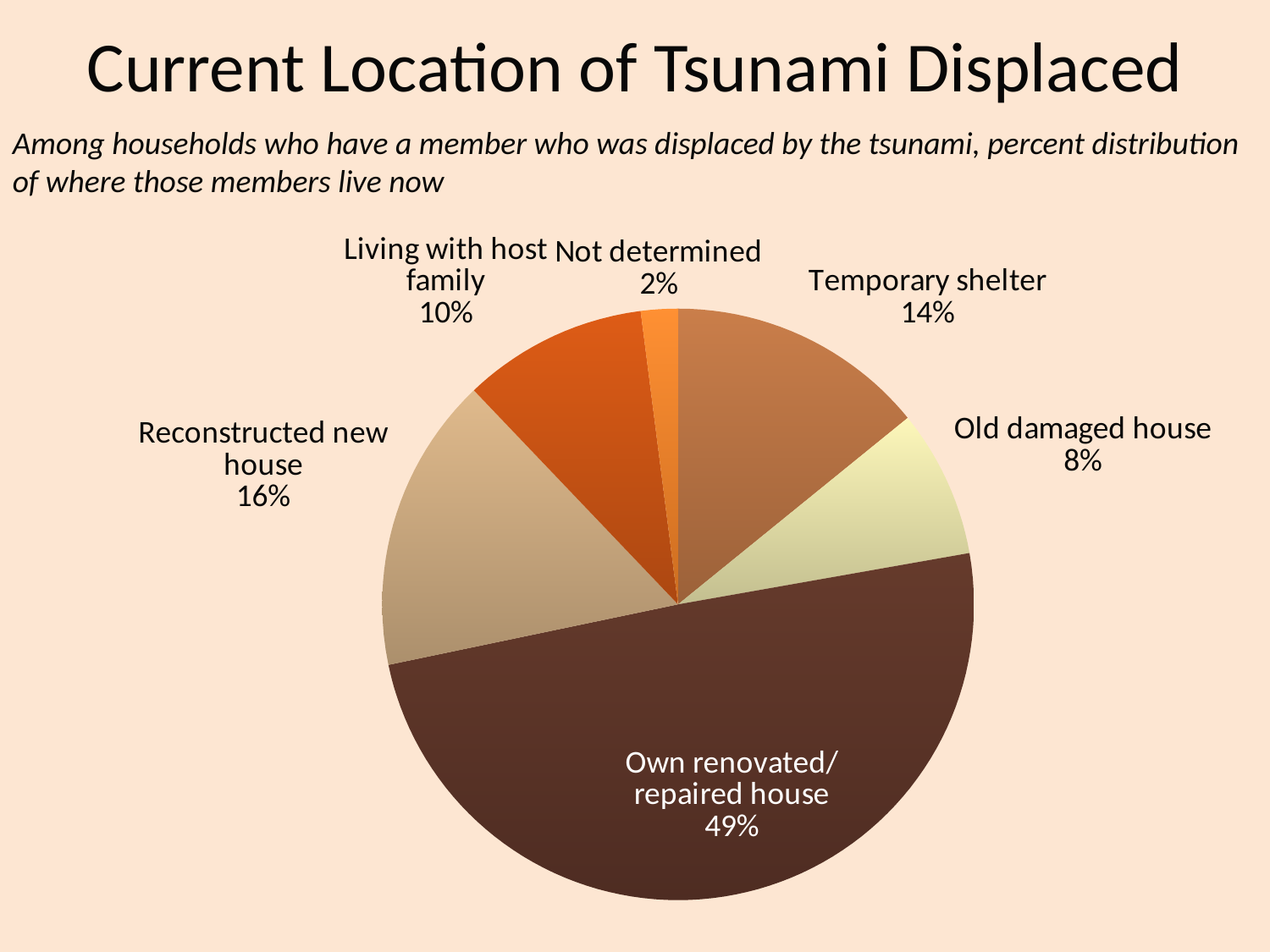

# Current Location of Tsunami Displaced
Among households who have a member who was displaced by the tsunami, percent distribution of where those members live now

### Chart

| Category | Sales |
|---|---|
| Temporary shelter | 14.0 |
| Old damaged house | 8.0 |
| Own renovated/ repaired house | 49.0 |
| Reconstructed new house | 16.0 |
| Living with host family | 10.0 |
| Not determined | 2.0 |